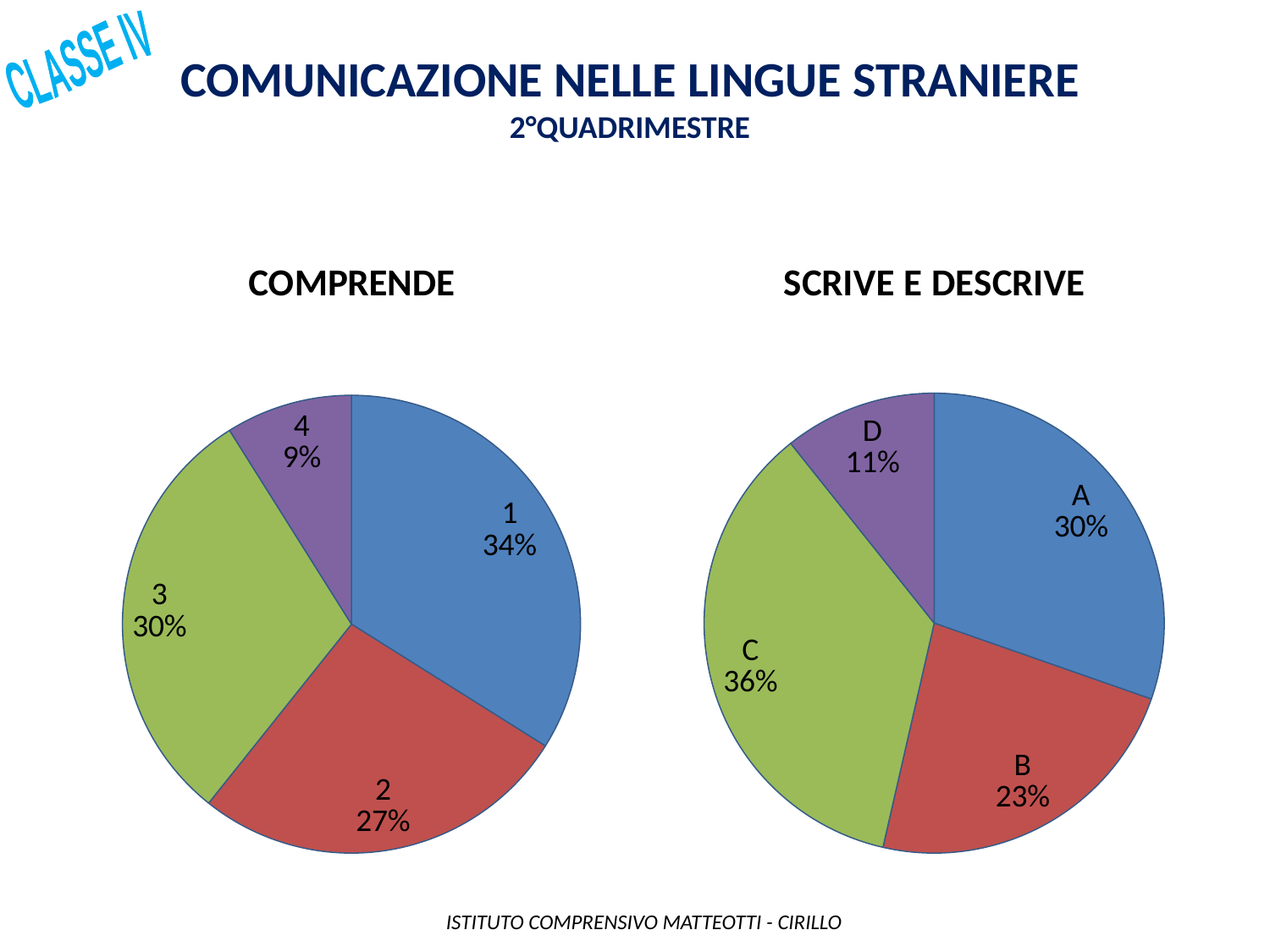

CLASSE IV
Comunicazione nelle lingue straniere
2°QUADRIMESTRE

### Chart: COMPRENDE

| Category |  |
|---|---|

### Chart: SCRIVE E DESCRIVE

| Category |  |
|---|---|
| A | 17.0 |
| B | 13.0 |
| C | 20.0 |
| D | 6.0 |
 ISTITUTO COMPRENSIVO MATTEOTTI - CIRILLO